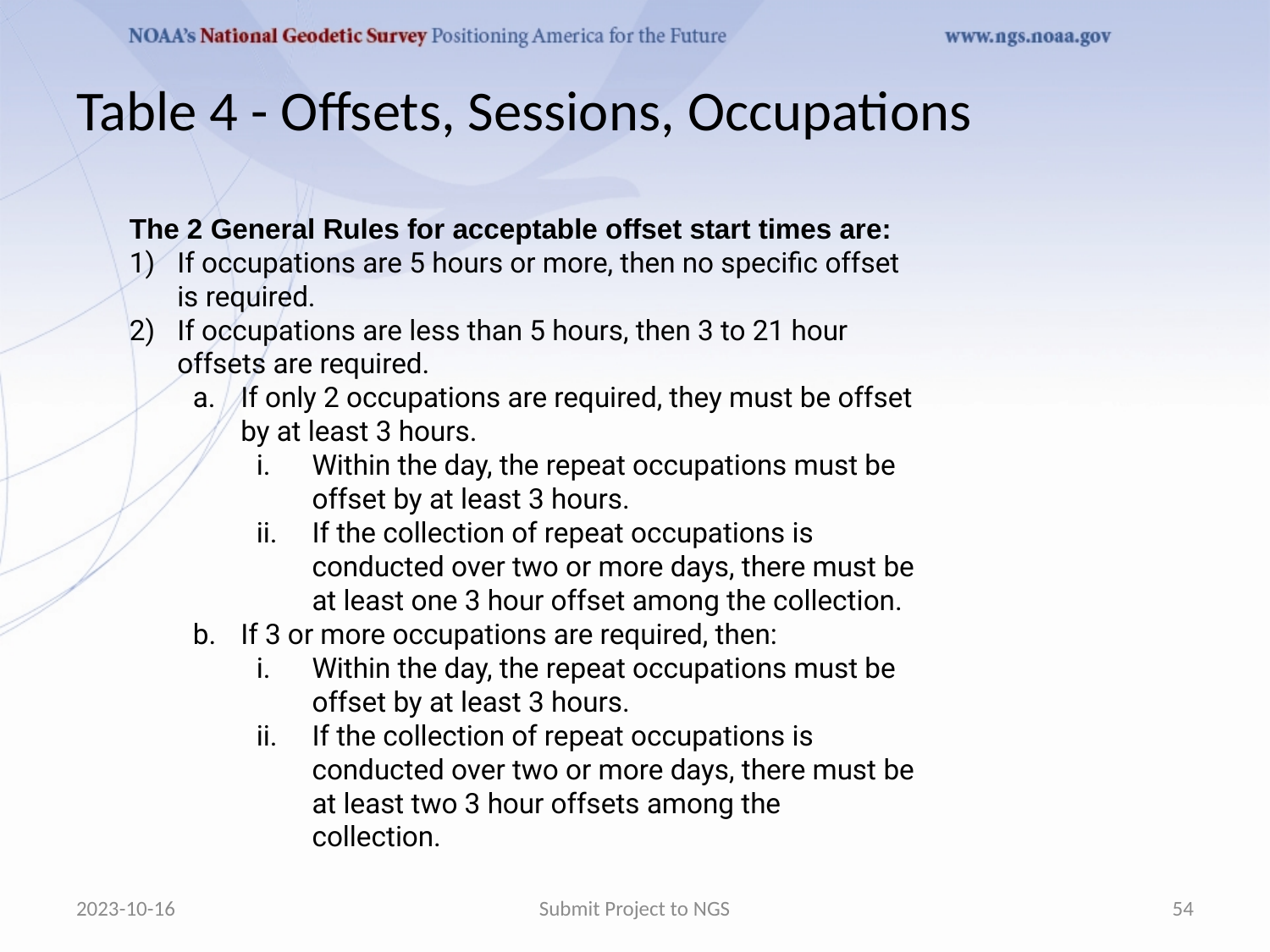

# Table 4 - Offsets, Sessions, Occupations
The 2 General Rules for acceptable offset start times are:
If occupations are 5 hours or more, then no specific offset is required.
If occupations are less than 5 hours, then 3 to 21 hour offsets are required.
If only 2 occupations are required, they must be offset by at least 3 hours.
Within the day, the repeat occupations must be offset by at least 3 hours.
If the collection of repeat occupations is conducted over two or more days, there must be at least one 3 hour offset among the collection.
If 3 or more occupations are required, then:
Within the day, the repeat occupations must be offset by at least 3 hours.
If the collection of repeat occupations is conducted over two or more days, there must be at least two 3 hour offsets among the collection.
2023-10-16
Submit Project to NGS
54